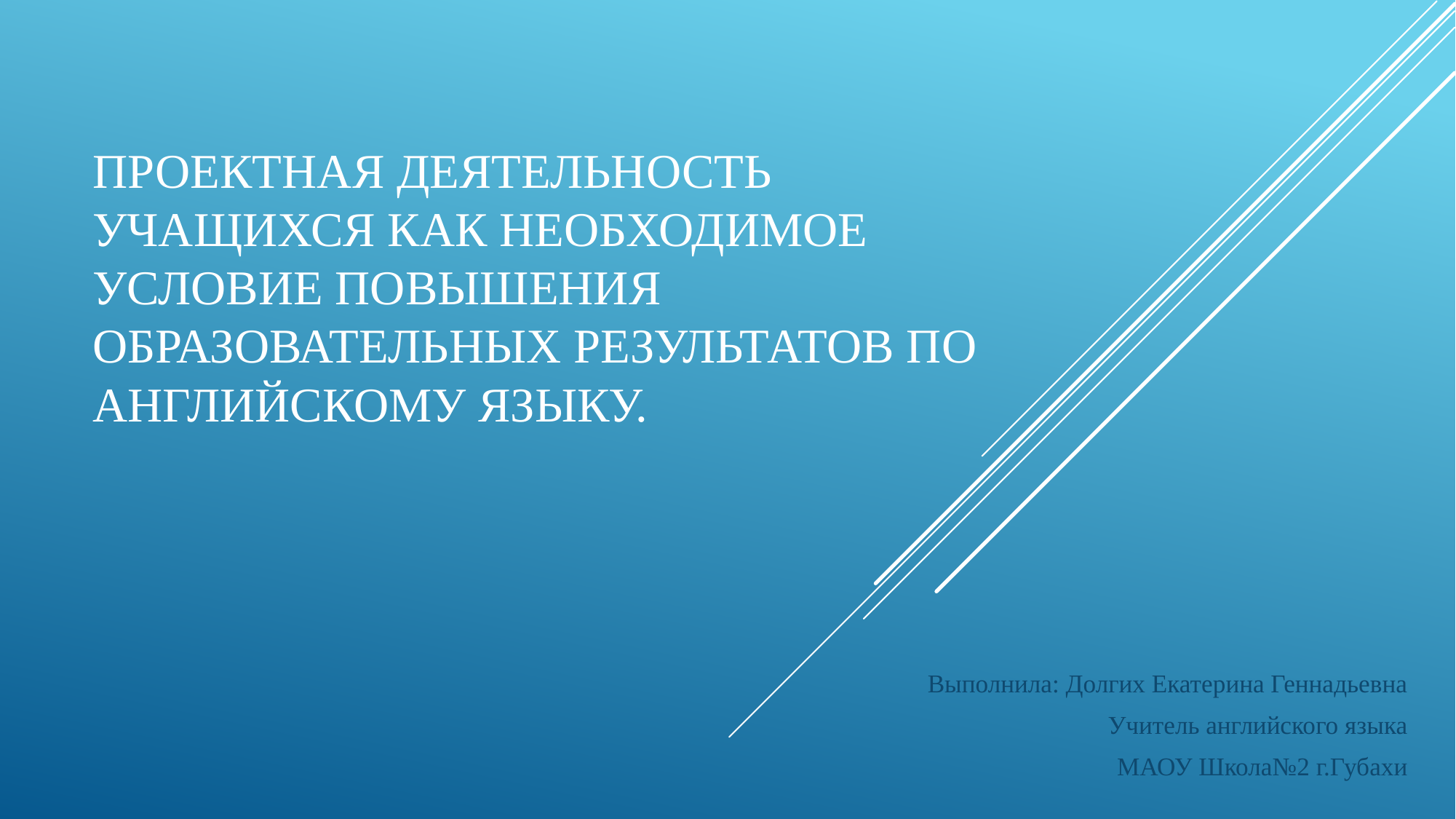

# Проектная деятельность учащихся как необходимое условие повышения образовательных результатов по английскому языку.

Выполнила: Долгих Екатерина Геннадьевна
Учитель английского языка
МАОУ Школа№2 г.Губахи